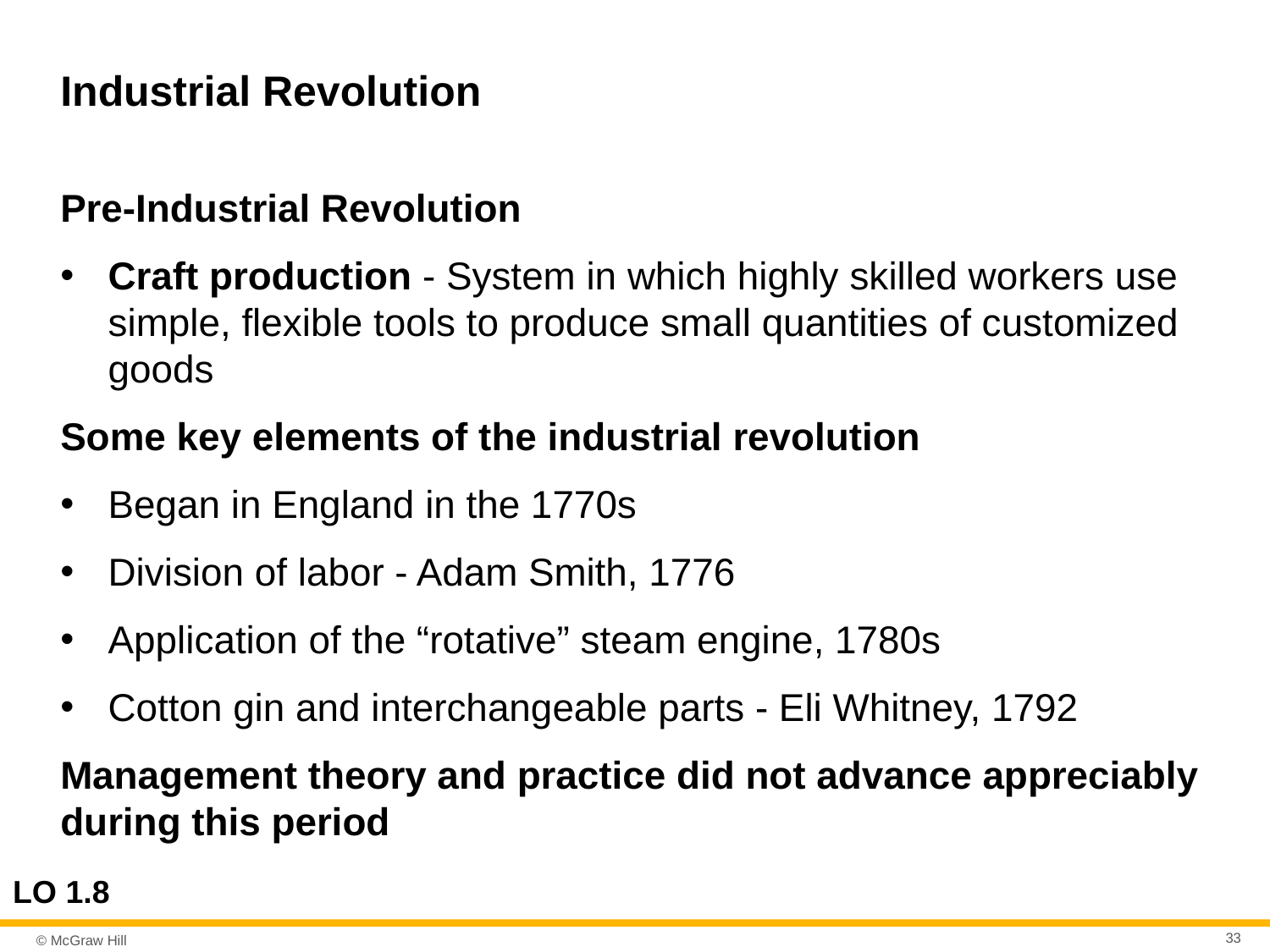

# Industrial Revolution
Pre-Industrial Revolution
Craft production - System in which highly skilled workers use simple, flexible tools to produce small quantities of customized goods
Some key elements of the industrial revolution
Began in England in the 1770s
Division of labor - Adam Smith, 1776
Application of the “rotative” steam engine, 1780s
Cotton gin and interchangeable parts - Eli Whitney, 1792
Management theory and practice did not advance appreciably during this period
LO 1.8